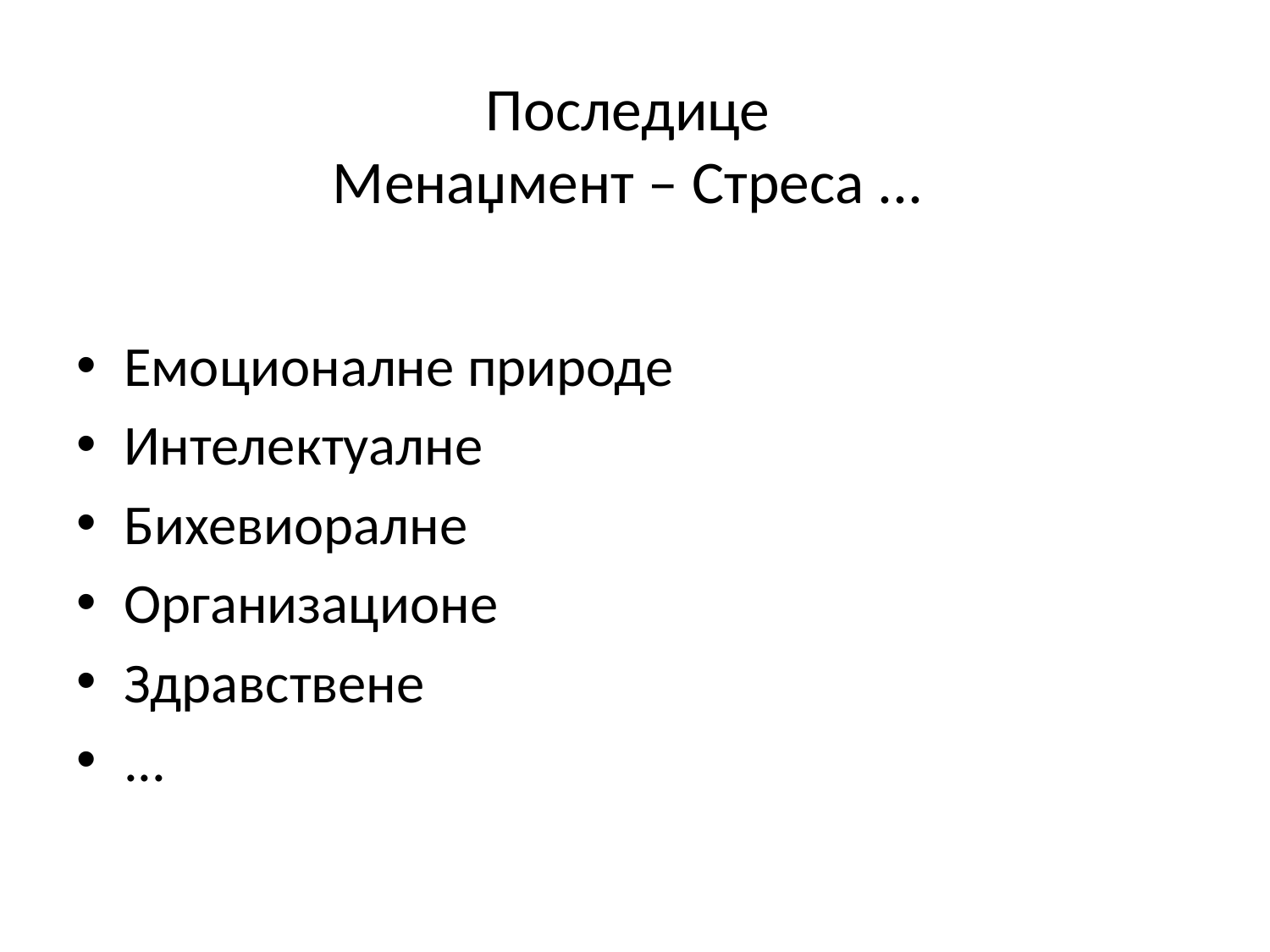

# Последице Менаџмент – Стреса ...
Емоционалне природе
Интелектуалне
Бихевиоралне
Организационе
Здравствене
...